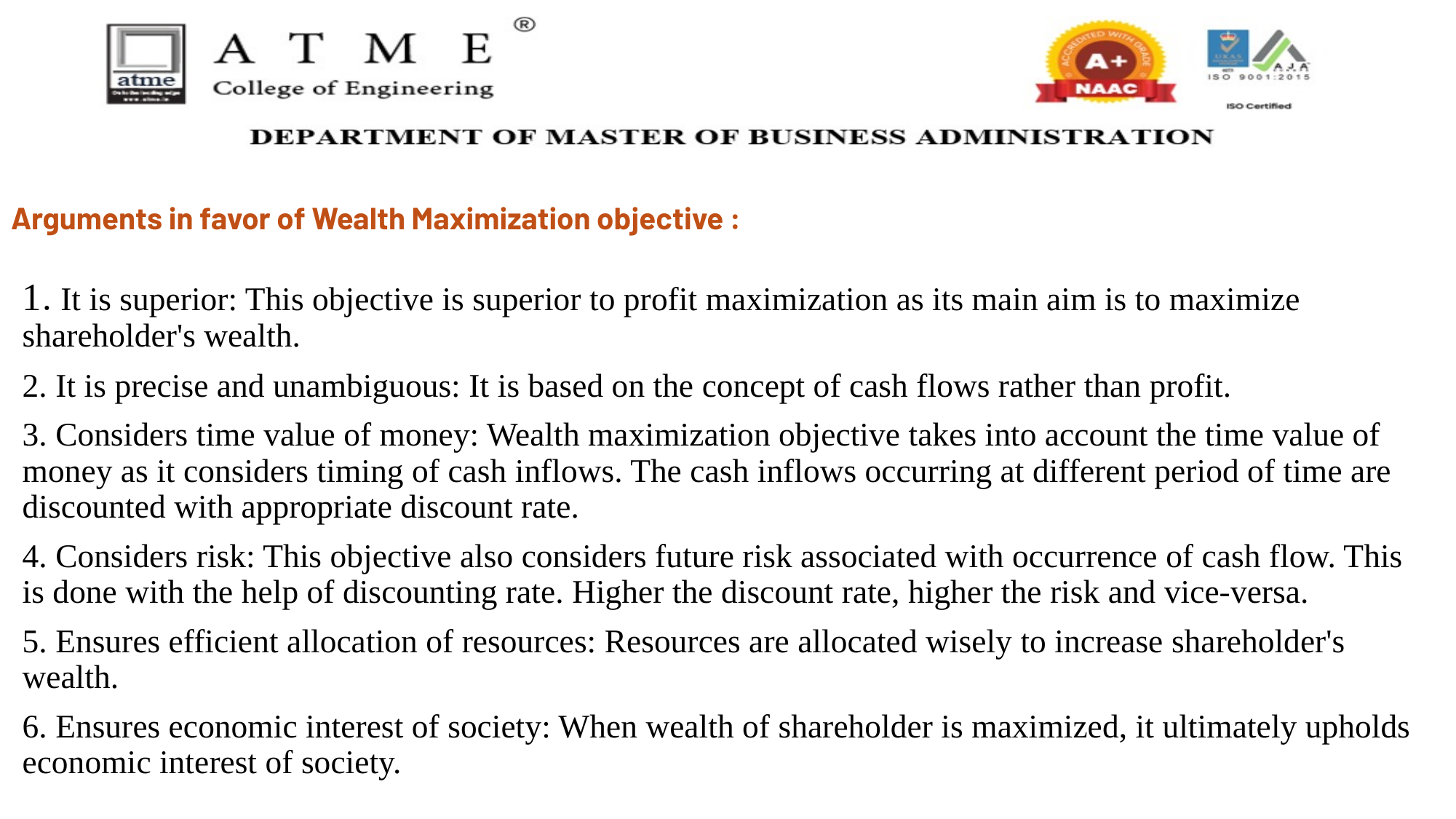

# Arguments in favor of Wealth Maximization objective :
1. It is superior: This objective is superior to profit maximization as its main aim is to maximize shareholder's wealth.
2. It is precise and unambiguous: It is based on the concept of cash flows rather than profit.
3. Considers time value of money: Wealth maximization objective takes into account the time value of money as it considers timing of cash inflows. The cash inflows occurring at different period of time are discounted with appropriate discount rate.
4. Considers risk: This objective also considers future risk associated with occurrence of cash flow. This is done with the help of discounting rate. Higher the discount rate, higher the risk and vice-versa.
5. Ensures efficient allocation of resources: Resources are allocated wisely to increase shareholder's wealth.
6. Ensures economic interest of society: When wealth of shareholder is maximized, it ultimately upholds economic interest of society.